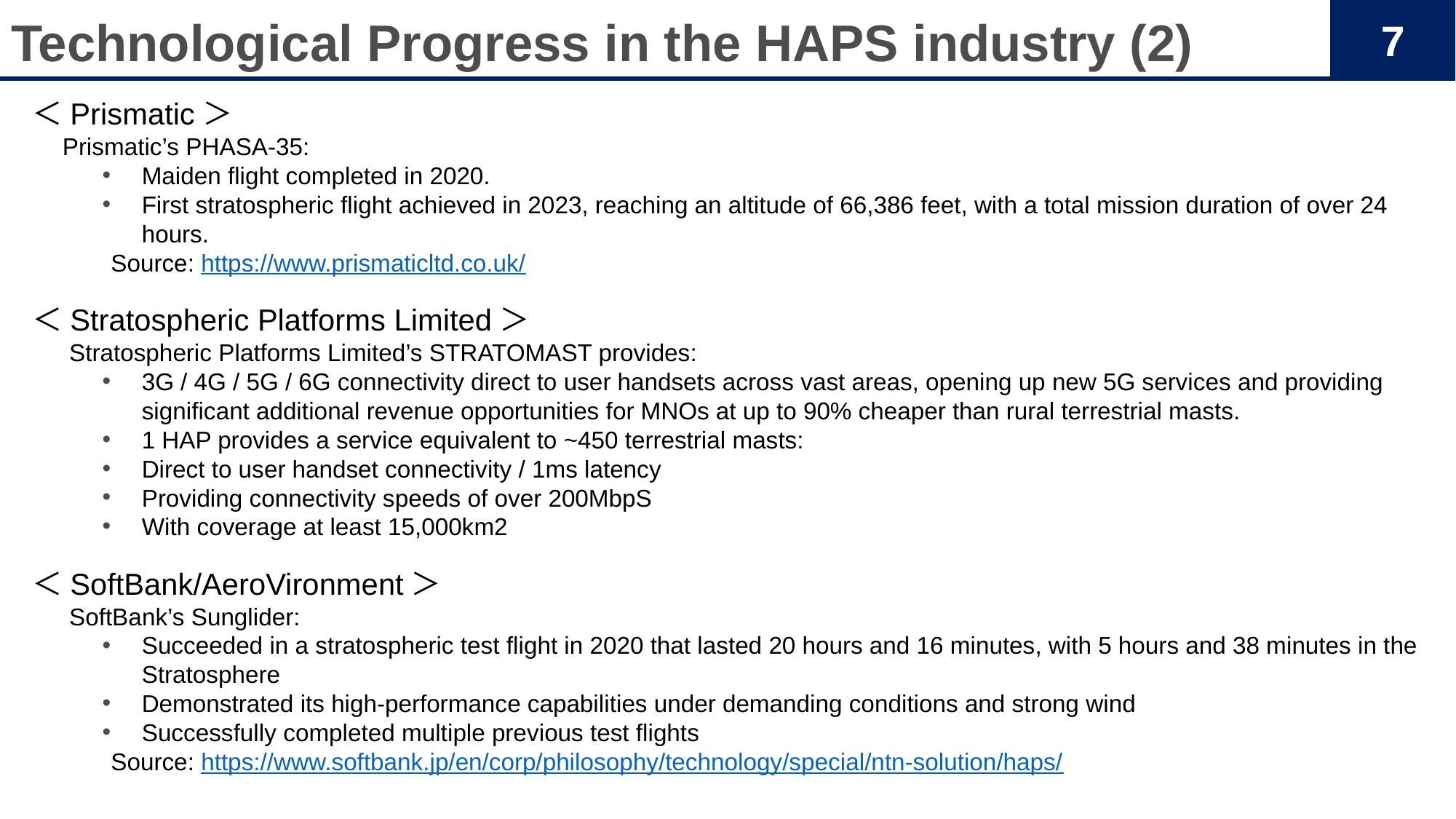

# Technological Progress in the HAPS industry (2)
＜Prismatic＞
　Prismatic’s PHASA-35:
Maiden flight completed in 2020.
First stratospheric flight achieved in 2023, reaching an altitude of 66,386 feet, with a total mission duration of over 24 hours.
　　　Source: https://www.prismaticltd.co.uk/
＜Stratospheric Platforms Limited＞
　 Stratospheric Platforms Limited’s STRATOMAST provides:
3G / 4G / 5G / 6G connectivity direct to user handsets across vast areas, opening up new 5G services and providing significant additional revenue opportunities for MNOs at up to 90% cheaper than rural terrestrial masts.
1 HAP provides a service equivalent to ~450 terrestrial masts:
Direct to user handset connectivity / 1ms latency
Providing connectivity speeds of over 200MbpS
With coverage at least 15,000km2
＜SoftBank/AeroVironment＞
　 SoftBank’s Sunglider:
Succeeded in a stratospheric test flight in 2020 that lasted 20 hours and 16 minutes, with 5 hours and 38 minutes in the Stratosphere
Demonstrated its high-performance capabilities under demanding conditions and strong wind
Successfully completed multiple previous test flights
　　　Source: https://www.softbank.jp/en/corp/philosophy/technology/special/ntn-solution/haps/